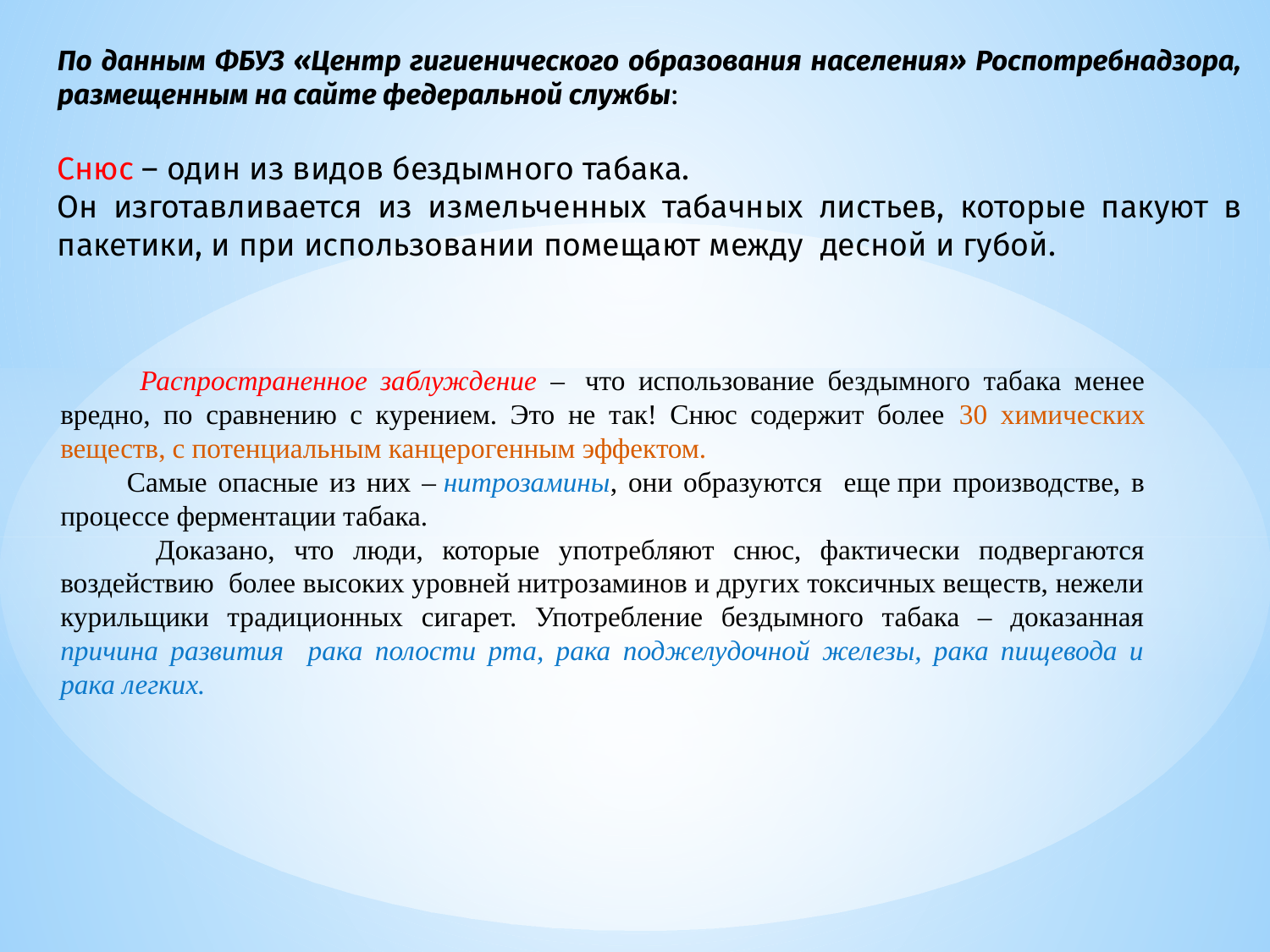

По данным ФБУЗ «Центр гигиенического образования населения» Роспотребнадзора, размещенным на сайте федеральной службы:

Снюс – один из видов бездымного табака.
Он изготавливается из измельченных табачных листьев, которые пакуют в пакетики, и при использовании помещают между  десной и губой.
      Распространенное заблуждение –  что использование бездымного табака менее вредно, по сравнению с курением. Это не так! Снюс содержит более 30 химических веществ, с потенциальным канцерогенным эффектом.
      Самые опасные из них – нитрозамины, они образуются  еще при производстве, в процессе ферментации табака.
     Доказано, что люди, которые употребляют снюс, фактически подвергаются воздействию  более высоких уровней нитрозаминов и других токсичных веществ, нежели курильщики традиционных сигарет. Употребление бездымного табака – доказанная причина развития  рака полости рта, рака поджелудочной железы, рака пищевода и рака легких.